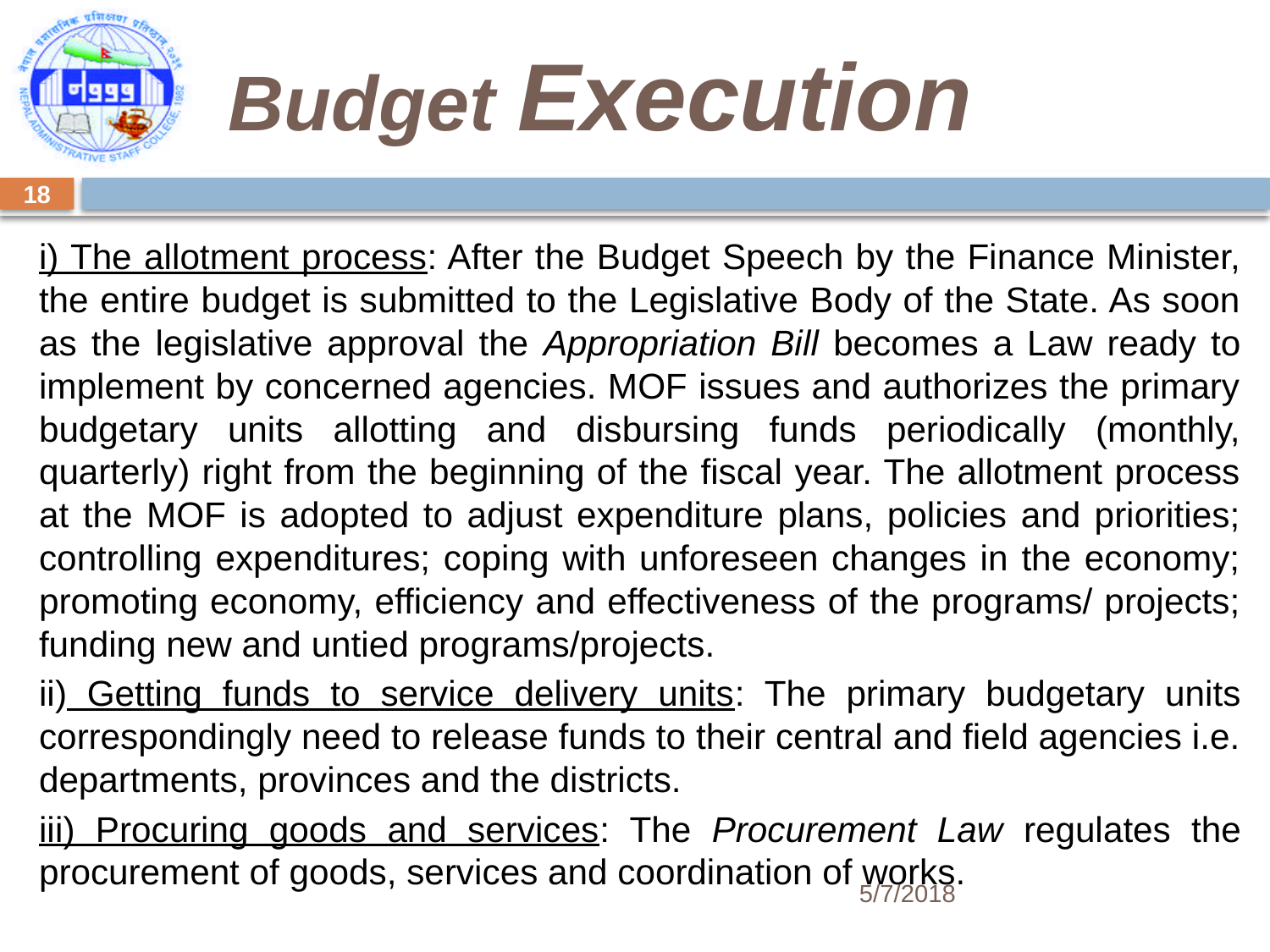

# Budget Execution
18
i) The allotment process: After the Budget Speech by the Finance Minister, the entire budget is submitted to the Legislative Body of the State. As soon as the legislative approval the Appropriation Bill becomes a Law ready to implement by concerned agencies. MOF issues and authorizes the primary budgetary units allotting and disbursing funds periodically (monthly, quarterly) right from the beginning of the fiscal year. The allotment process at the MOF is adopted to adjust expenditure plans, policies and priorities; controlling expenditures; coping with unforeseen changes in the economy; promoting economy, efficiency and effectiveness of the programs/ projects; funding new and untied programs/projects.
ii) Getting funds to service delivery units: The primary budgetary units correspondingly need to release funds to their central and field agencies i.e. departments, provinces and the districts.
iii) Procuring goods and services: The Procurement Law regulates the procurement of goods, services and coordination of works.
5/7/2018